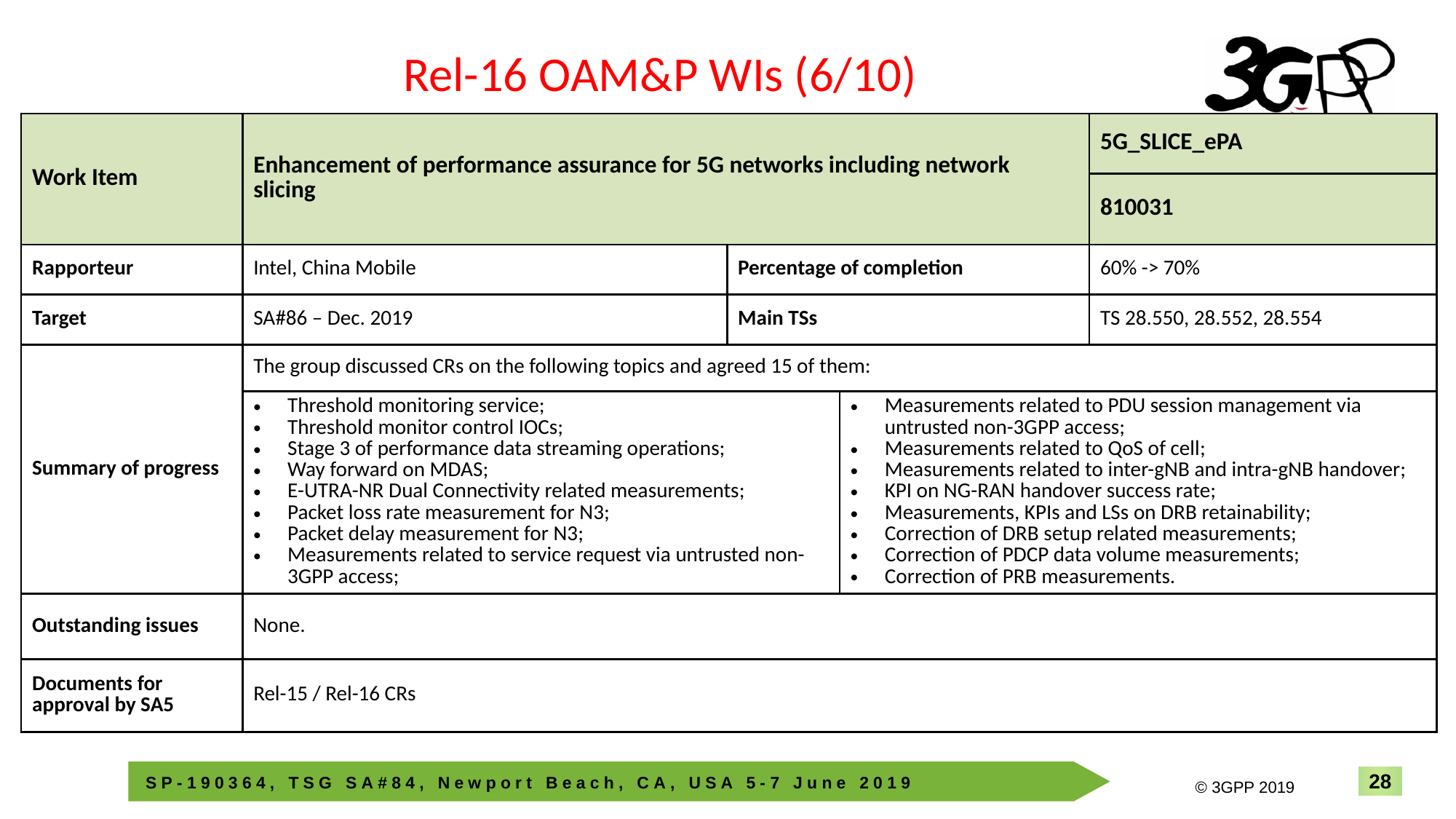

Rel-16 OAM&P WIs (6/10)
| Work Item | Enhancement of performance assurance for 5G networks including network slicing |  |  | 5G\_SLICE\_ePA |
| --- | --- | --- | --- | --- |
|  |  |  |  | 810031 |
| Rapporteur | Intel, China Mobile | Percentage of completion |  | 60% -> 70% |
| Target | SA#86 – Dec. 2019 | Main TSs |  | TS 28.550, 28.552, 28.554 |
| Summary of progress | The group discussed CRs on the following topics and agreed 15 of them: |  |  |  |
|  | Threshold monitoring service; Threshold monitor control IOCs; Stage 3 of performance data streaming operations; Way forward on MDAS; E-UTRA-NR Dual Connectivity related measurements; Packet loss rate measurement for N3; Packet delay measurement for N3; Measurements related to service request via untrusted non-3GPP access; |  | Measurements related to PDU session management via untrusted non-3GPP access; Measurements related to QoS of cell; Measurements related to inter-gNB and intra-gNB handover; KPI on NG-RAN handover success rate; Measurements, KPIs and LSs on DRB retainability; Correction of DRB setup related measurements; Correction of PDCP data volume measurements; Correction of PRB measurements. |  |
| Outstanding issues | None. |  |  |  |
| Documents for approval by SA5 | Rel-15 / Rel-16 CRs |  |  |  |